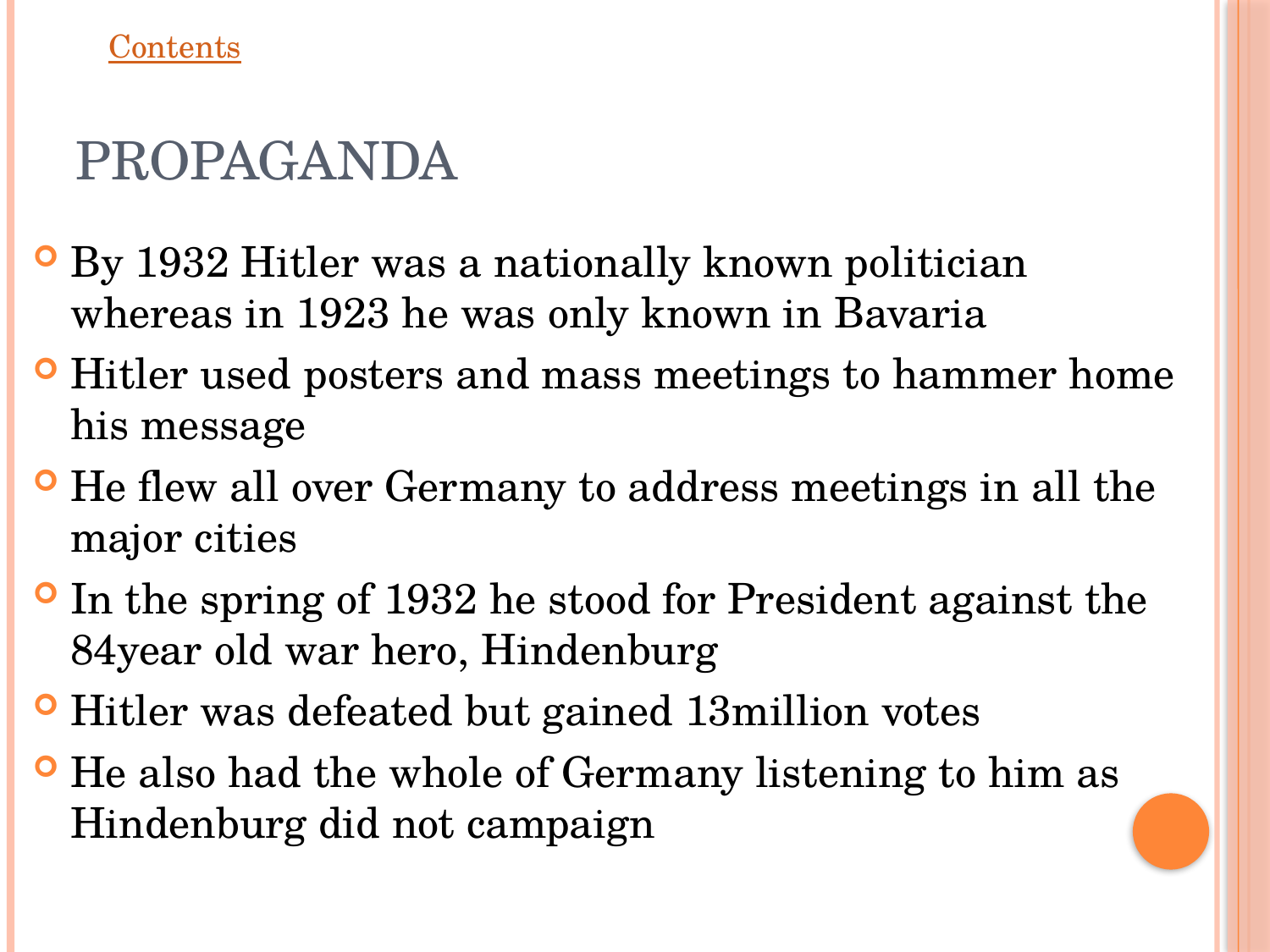

# Propaganda
By 1932 Hitler was a nationally known politician whereas in 1923 he was only known in Bavaria
Hitler used posters and mass meetings to hammer home his message
He flew all over Germany to address meetings in all the major cities
In the spring of 1932 he stood for President against the 84year old war hero, Hindenburg
Hitler was defeated but gained 13million votes
He also had the whole of Germany listening to him as Hindenburg did not campaign